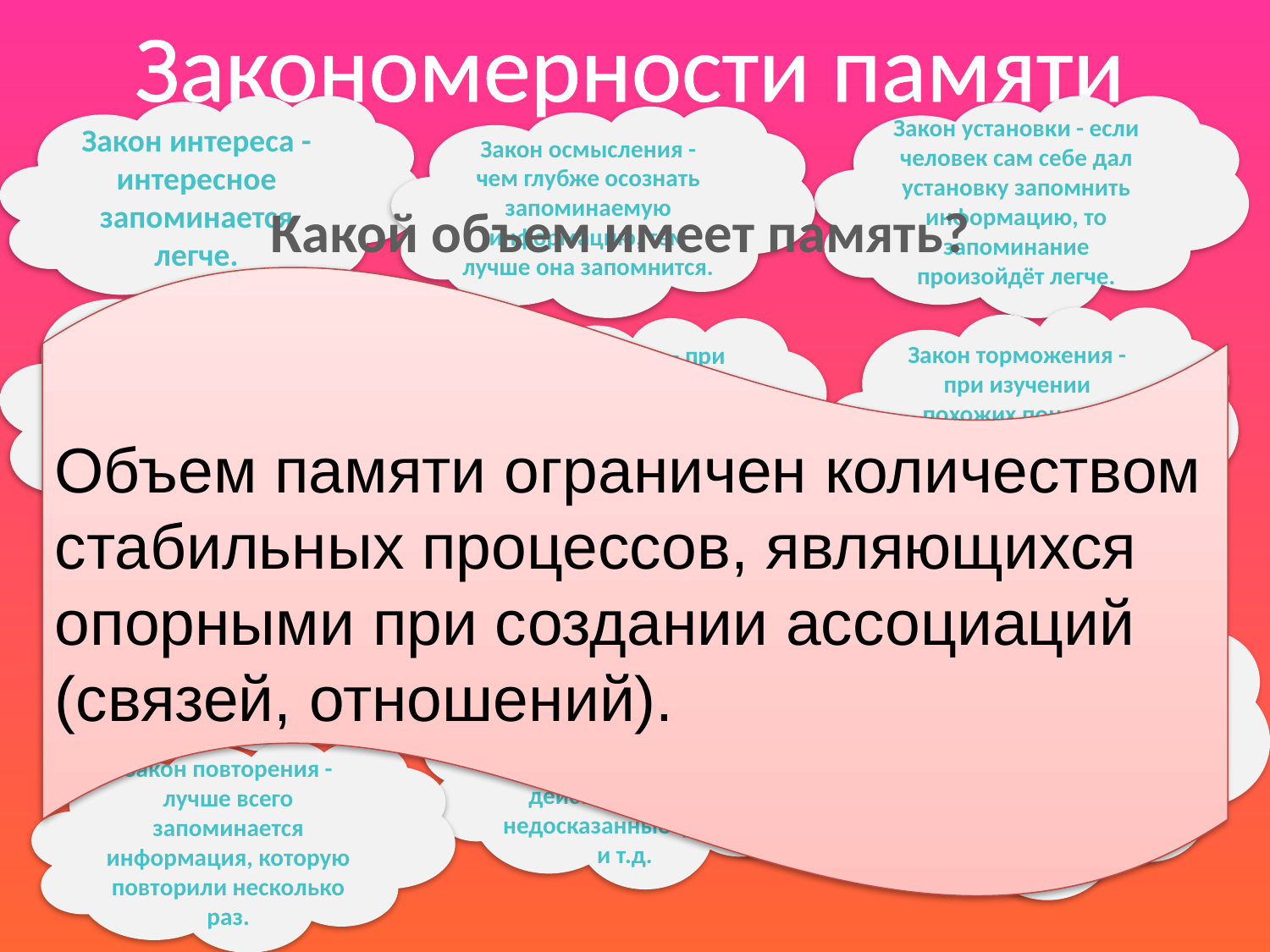

Закономерности памяти
Закон интереса - интересное запоминается легче.
Закон установки - если человек сам себе дал установку запомнить информацию, то запоминание произойдёт легче.
Закон осмысления -чем глубже осознать запоминаемую информацию, тем лучше она запомнится.
Какой объем имеет память?
Объем памяти ограничен количеством стабильных процессов, являющихся опорными при создании ассоциаций (связей, отношений).
Закон действия -информация, участвующая в деятельности (т.е. если происходит применение знаний на практике) запоминается лучше.
Закон торможения - при изучении похожих понятий наблюдается эффект "перекрытия" старой информации новой.
Закон контекста - при ассоциативном связывании информации с уже знакомыми понятиями новое усваивается лучше.
Закон края - лучше всего запоминается информация, представленная в начале и в конце.
Закон оптимальной длины ряда - длина запоминаемого ряда для лучшего запоминания не должна намного превышать объём кратковременной памяти.
Закон незавершённости - лучше всего запоминаются незавершённые действия, задачи, недосказанные фразы и т.д.
Закон повторения - лучше всего запоминается информация, которую повторили несколько раз.